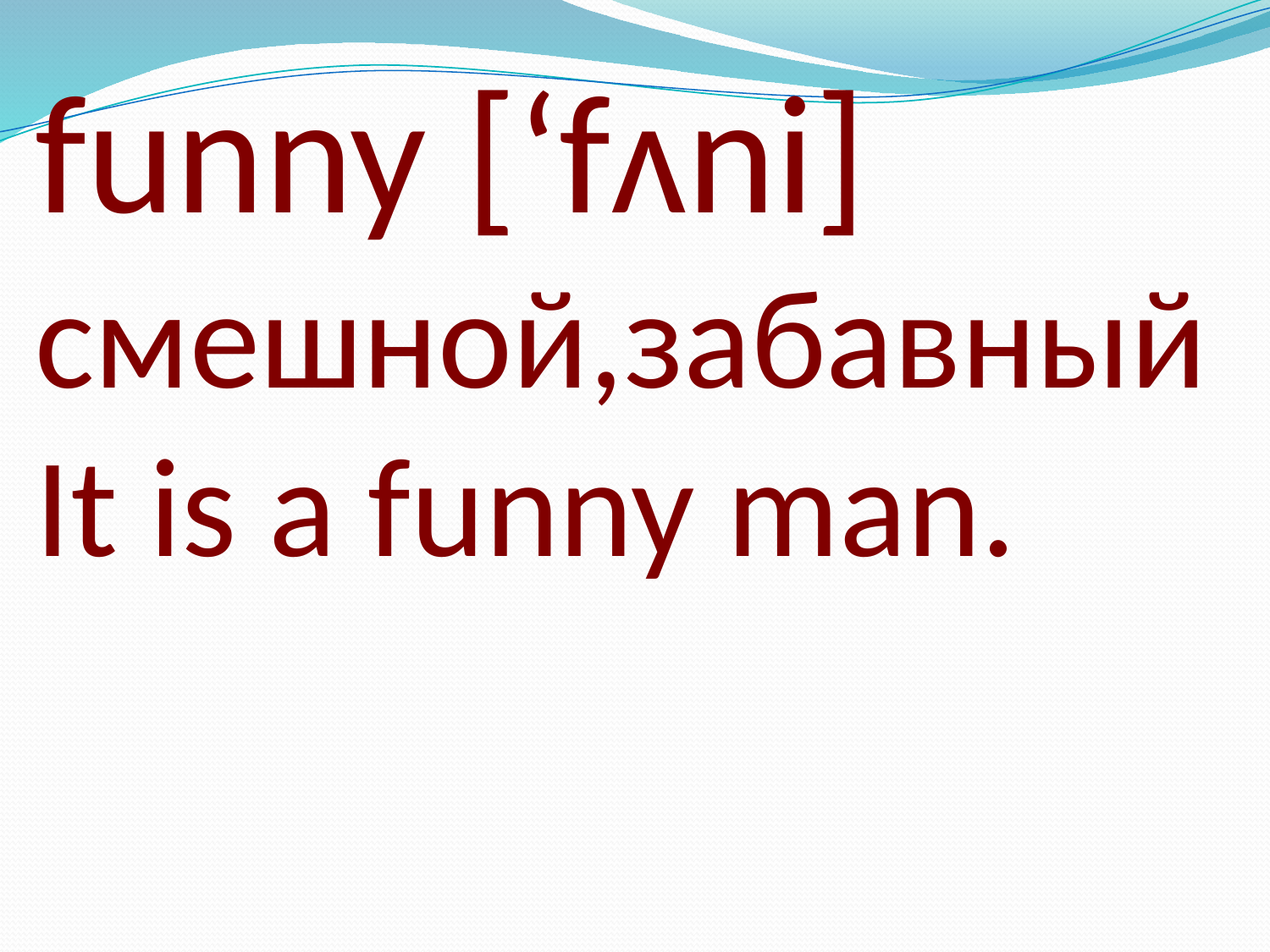

# funny [‘fʌni] смешной,забавный It is a funny man.